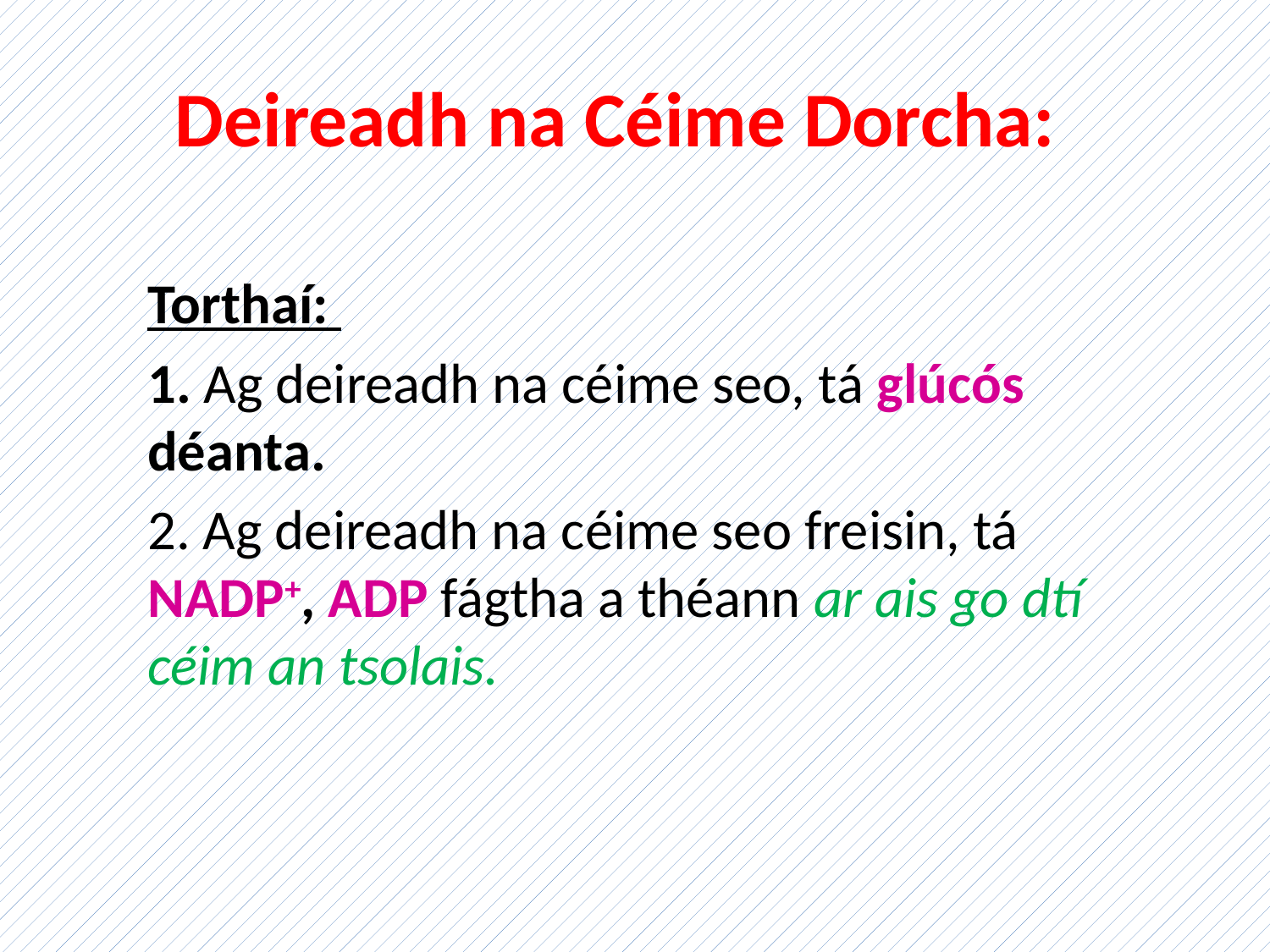

# Deireadh na Céime Dorcha:

Torthaí:
1. Ag deireadh na céime seo, tá glúcós déanta.
2. Ag deireadh na céime seo freisin, tá NADP+, ADP fágtha a théann ar ais go dtí céim an tsolais.